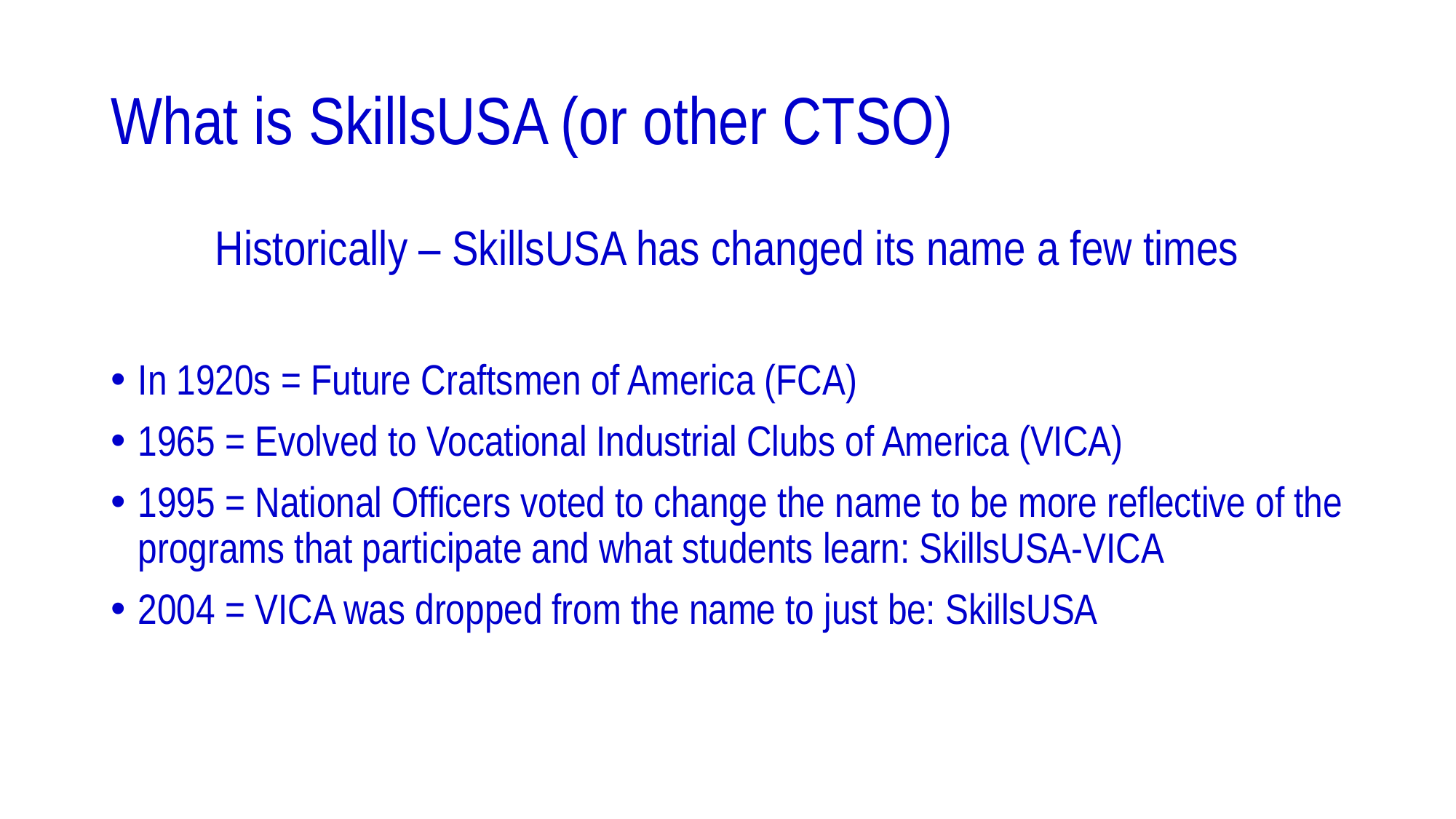

# What is SkillsUSA (or other CTSO)
Historically – SkillsUSA has changed its name a few times

In 1920s = Future Craftsmen of America (FCA)
1965 = Evolved to Vocational Industrial Clubs of America (VICA)
1995 = National Officers voted to change the name to be more reflective of the programs that participate and what students learn: SkillsUSA-VICA
2004 = VICA was dropped from the name to just be: SkillsUSA